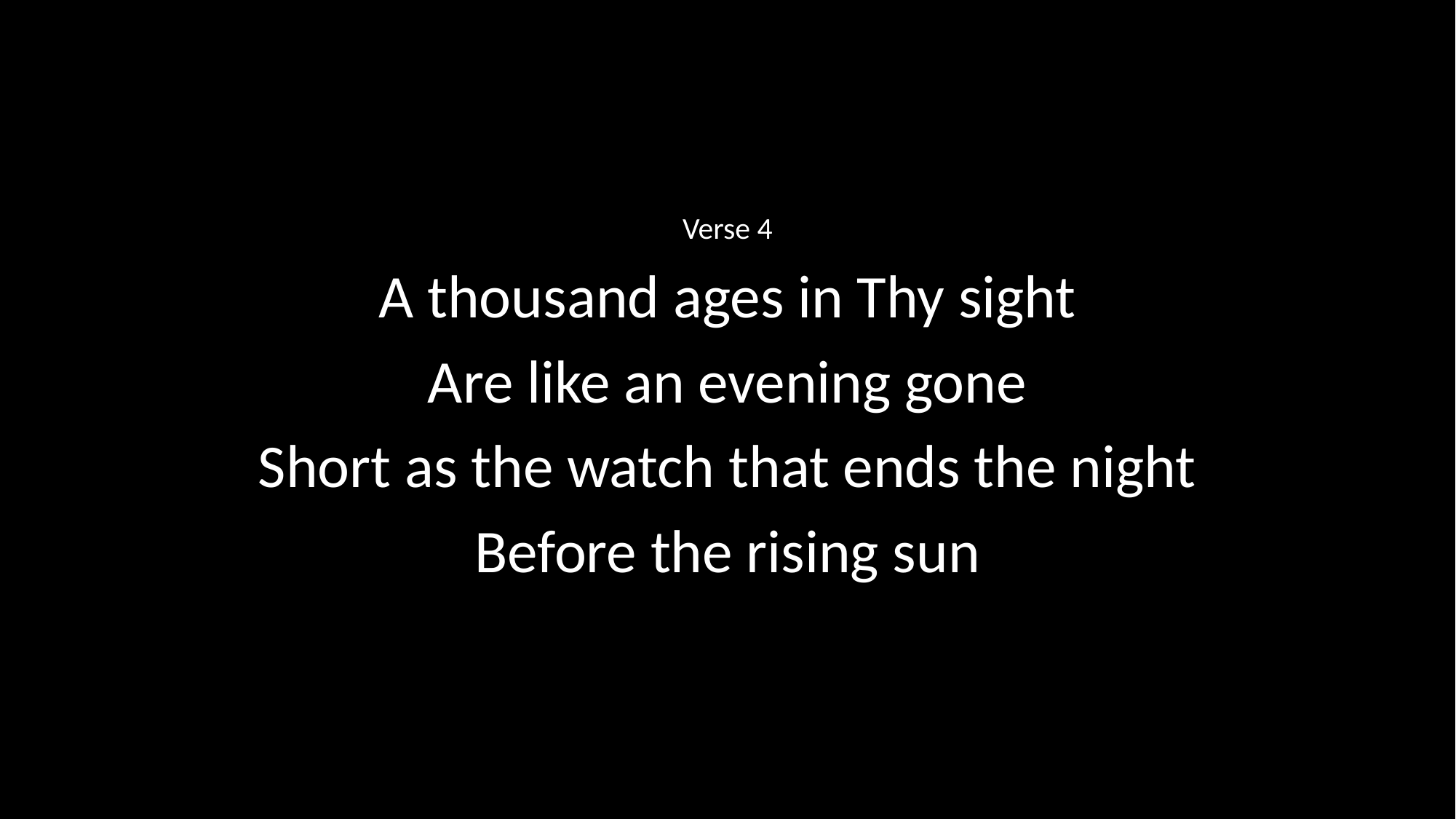

Verse 4
A thousand ages in Thy sight
Are like an evening gone
Short as the watch that ends the night
Before the rising sun